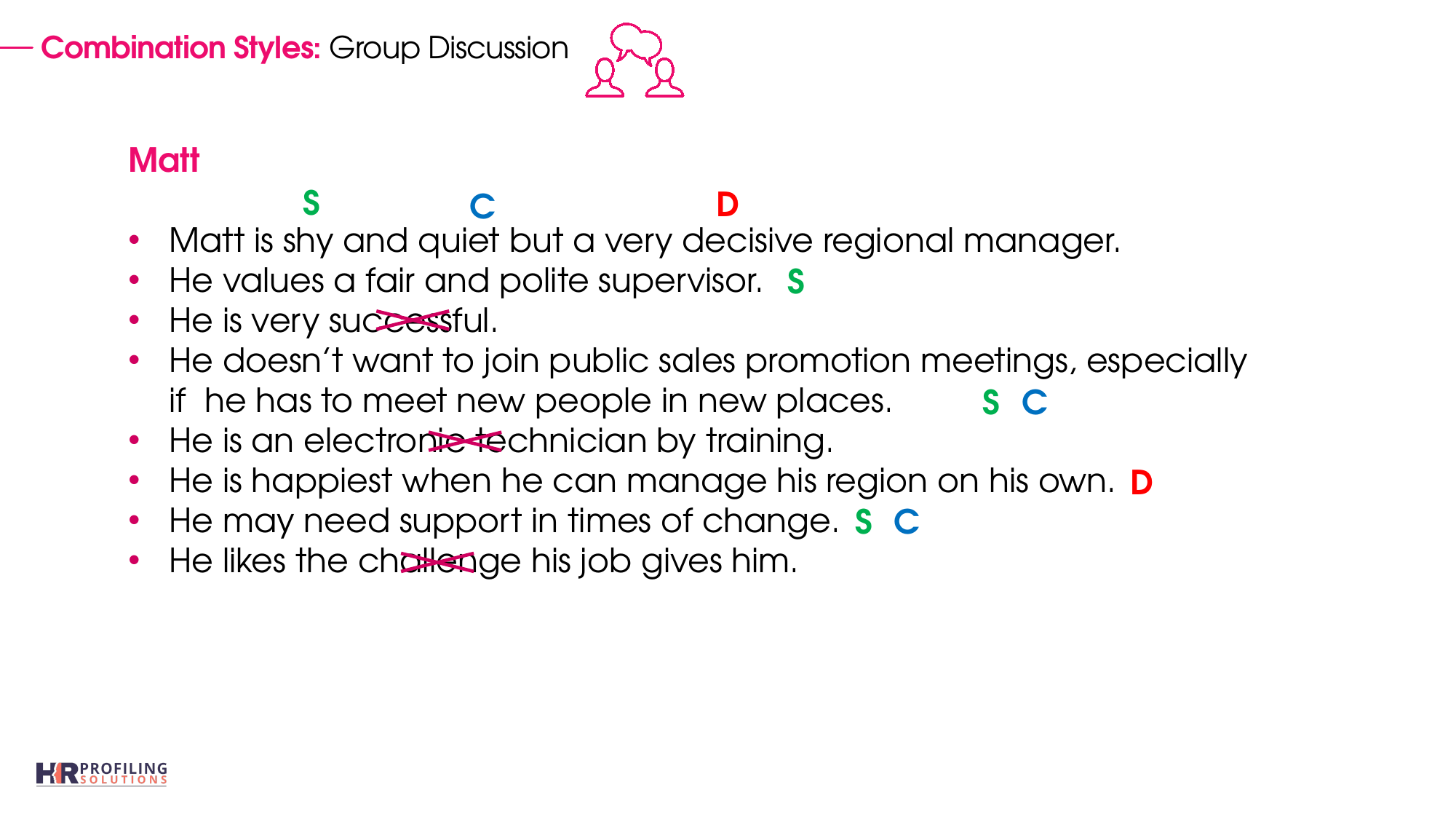

# Combination Styles: Group Discussion
Matt

Matt is shy and quiet but a very decisive regional manager.
He values a fair and polite supervisor.
He is very successful.
He doesn’t want to join public sales promotion meetings, especially
if  he has to meet new people in new places.
He is an electronic technician by training.
He is happiest when he can manage his region on his own.
He may need support in times of change.
He likes the challenge his job gives him.
S
D
C
S

S
C

D

S
C